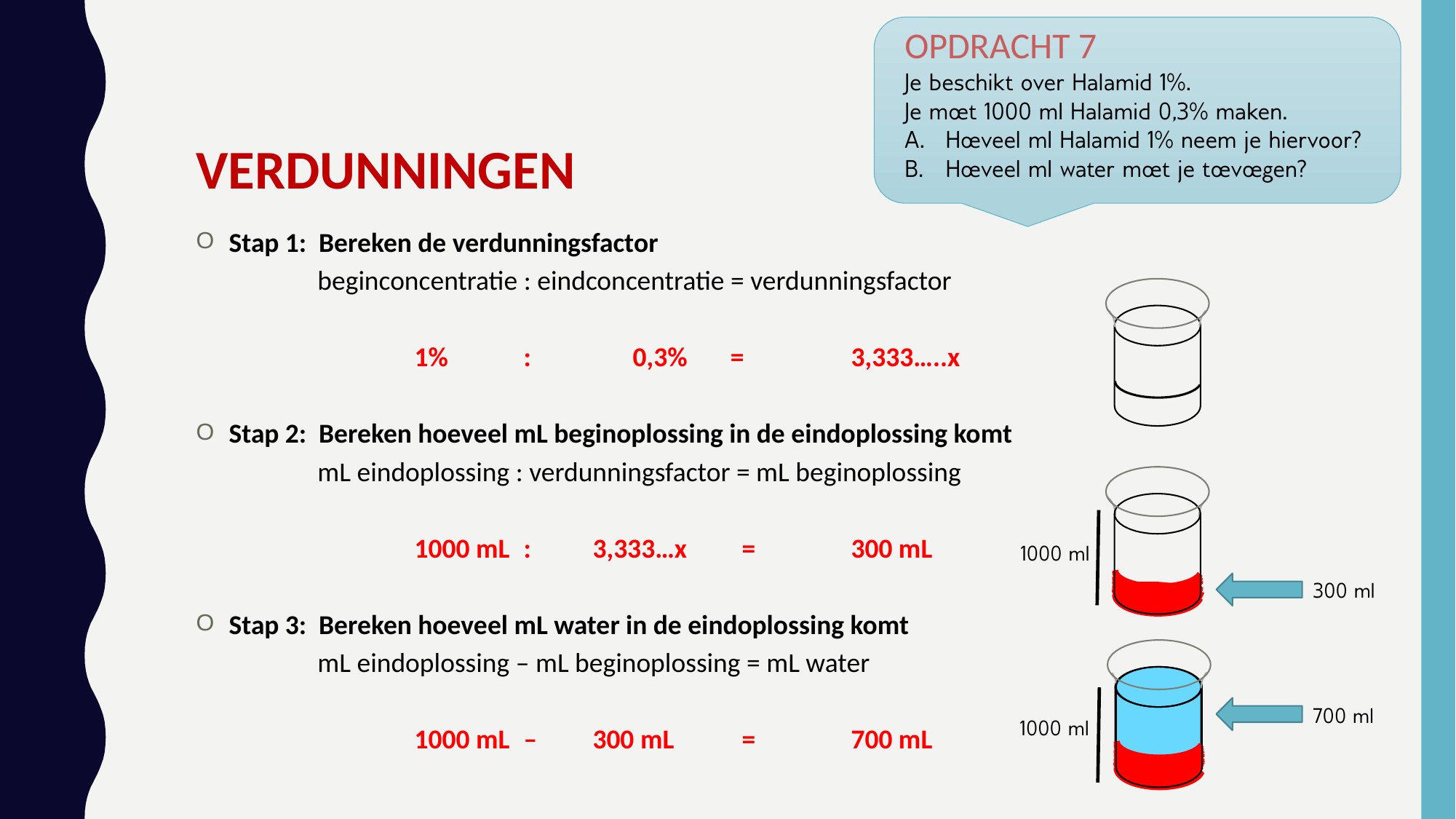

Opdracht 7
Je beschikt over Halamid 1%.
Je moet 1000 ml Halamid 0,3% maken.
Hoeveel ml Halamid 1% neem je hiervoor?
Hoeveel ml water moet je toevoegen?
Verdunningen

Stap 1:  Bereken de verdunningsfactor
	  beginconcentratie : eindconcentratie = verdunningsfactor

		1%	:	0,3%       =	3,333…..x

Stap 2:  Bereken hoeveel mL beginoplossing in de eindoplossing komt
	  mL eindoplossing : verdunningsfactor = mL beginoplossing

		1000 mL	:          3,333…x	= 	300 mL

Stap 3:  Bereken hoeveel mL water in de eindoplossing komt
	  mL eindoplossing – mL beginoplossing = mL water

		1000 mL 	–         300 mL	=	700 mL

1000 ml
300 ml

700 ml

1000 ml